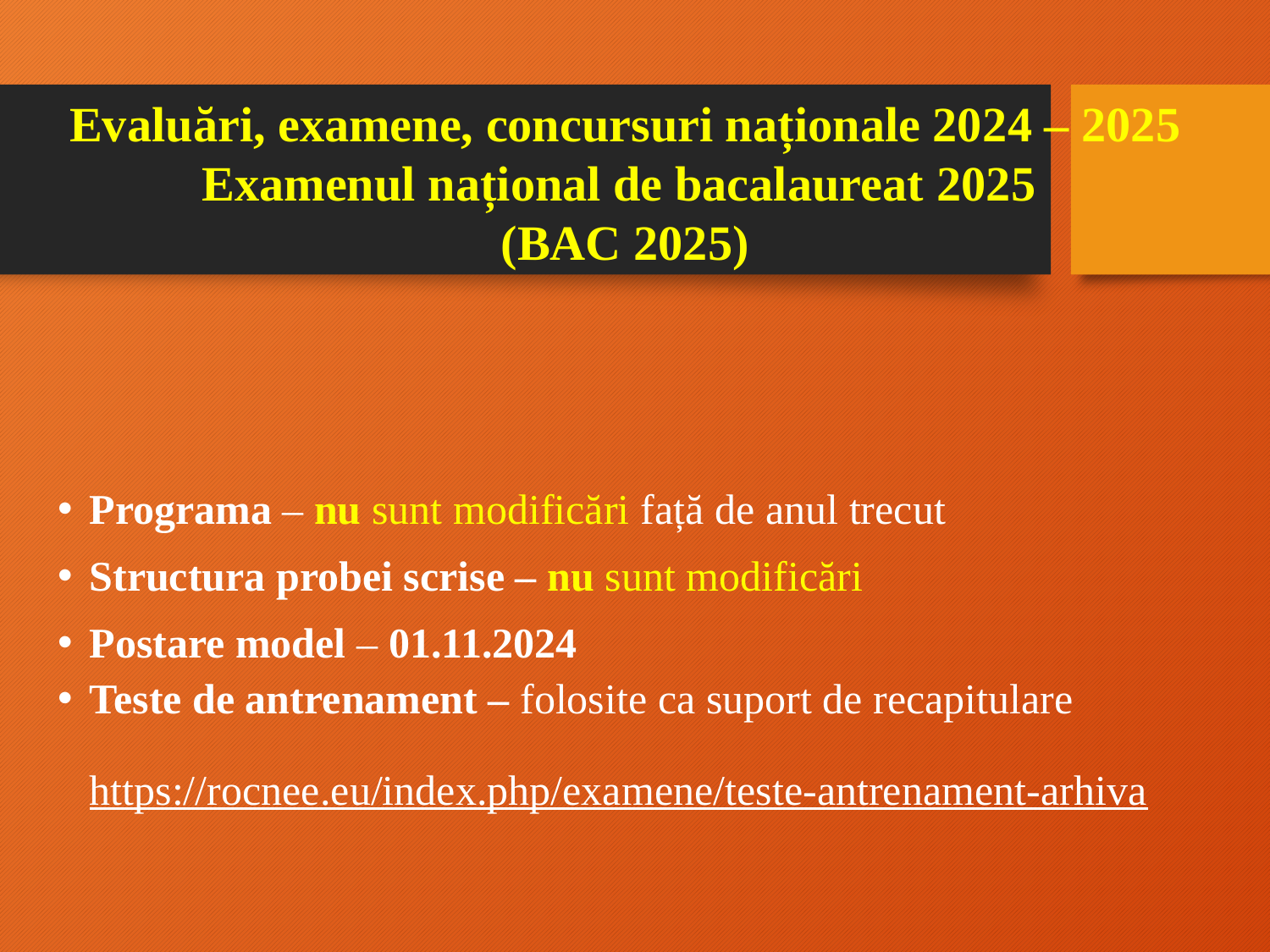

Evaluări, examene, concursuri naționale 2024 – 2025
Examenul național de bacalaureat 2025
(BAC 2025)
Programa – nu sunt modificări față de anul trecut
Structura probei scrise – nu sunt modificări
Postare model – 01.11.2024
Teste de antrenament – folosite ca suport de recapitulare                   	https://rocnee.eu/index.php/examene/teste-antrenament-arhiva